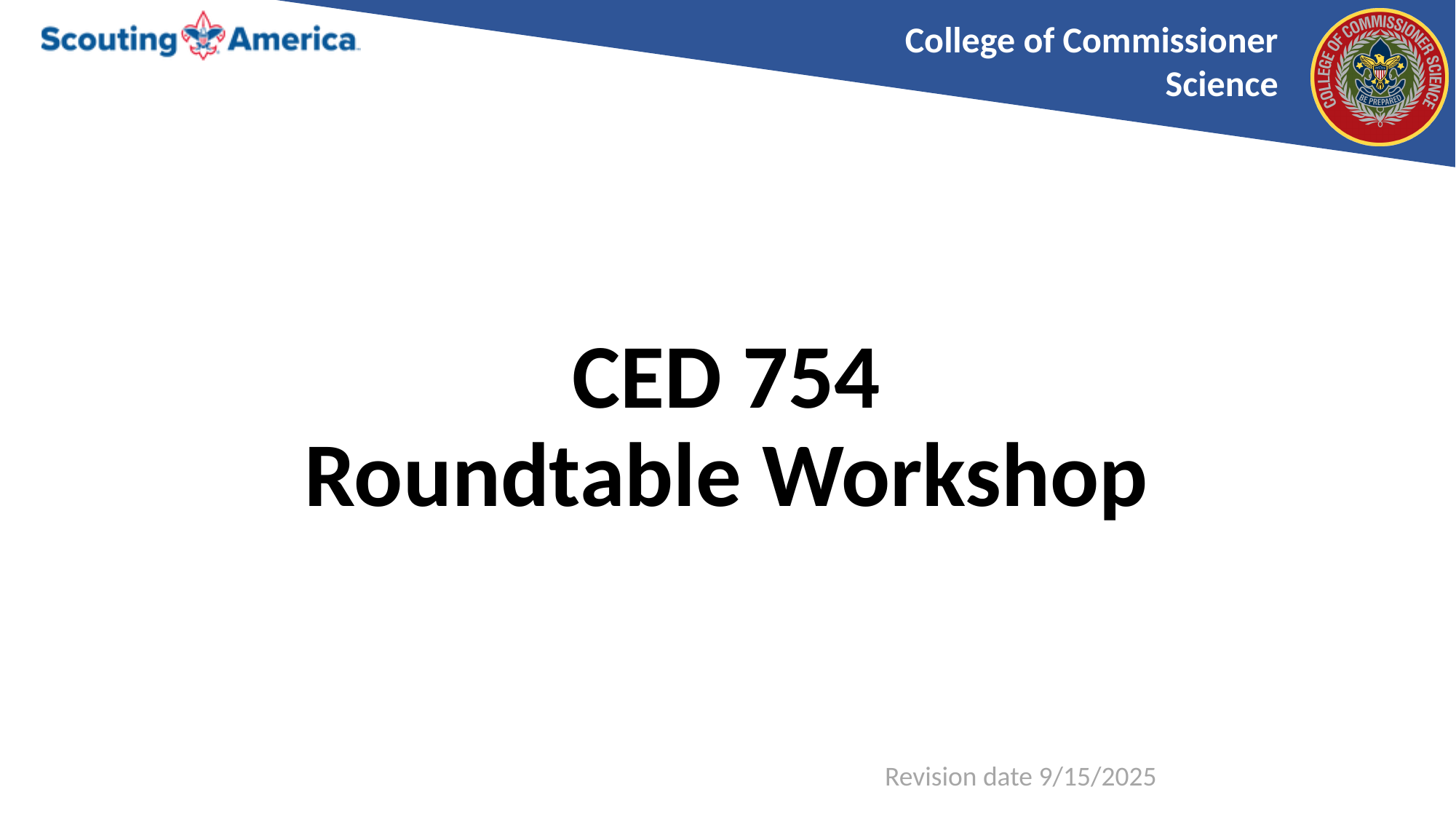

# CED 754 Roundtable Workshop
Revision date 9/15/2025